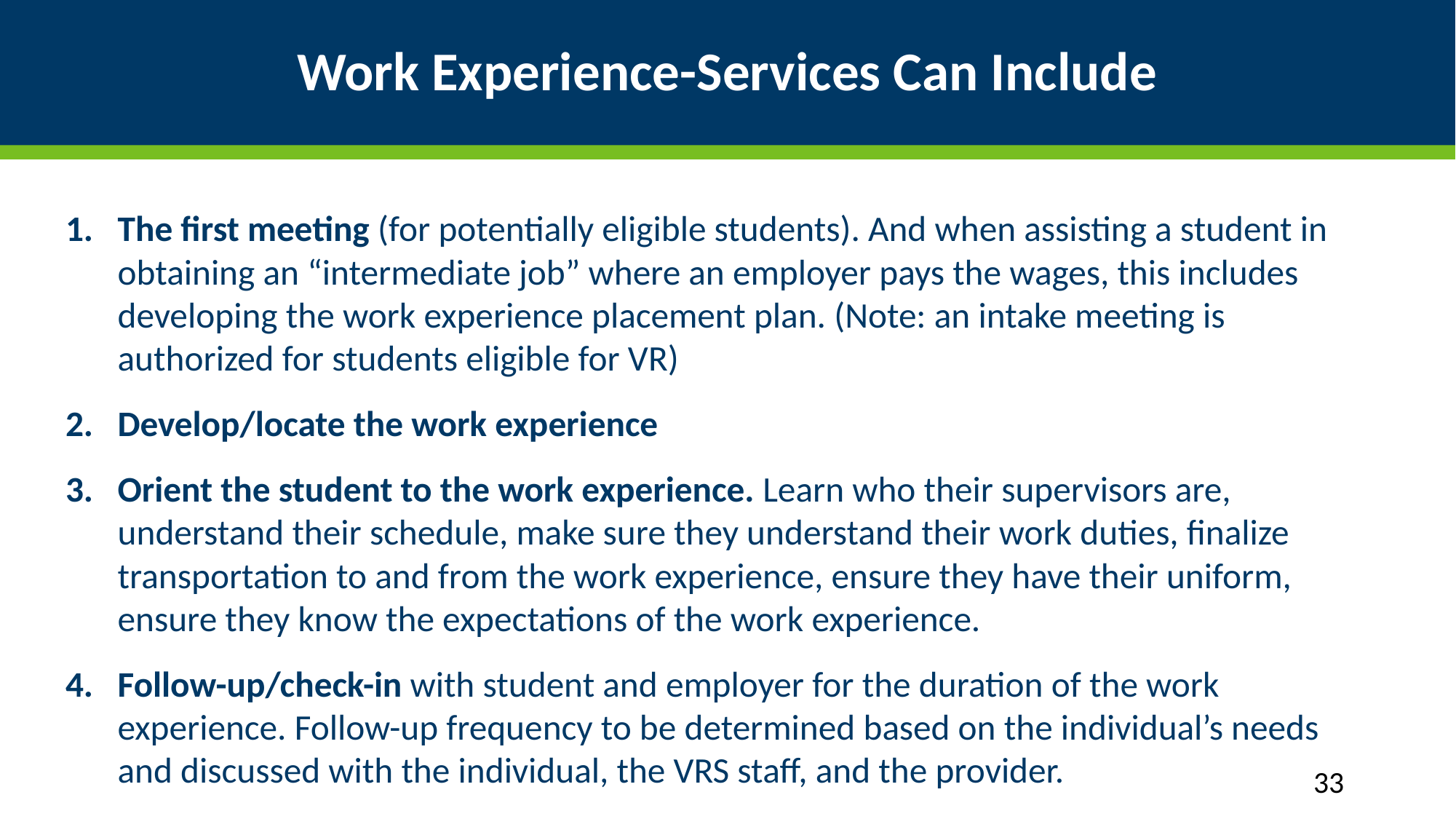

# Work Experience-Services Can Include
The first meeting (for potentially eligible students). And when assisting a student in obtaining an “intermediate job” where an employer pays the wages, this includes developing the work experience placement plan. (Note: an intake meeting is authorized for students eligible for VR)
Develop/locate the work experience
Orient the student to the work experience. Learn who their supervisors are, understand their schedule, make sure they understand their work duties, finalize transportation to and from the work experience, ensure they have their uniform, ensure they know the expectations of the work experience.
Follow-up/check-in with student and employer for the duration of the work experience. Follow-up frequency to be determined based on the individual’s needs and discussed with the individual, the VRS staff, and the provider.
33